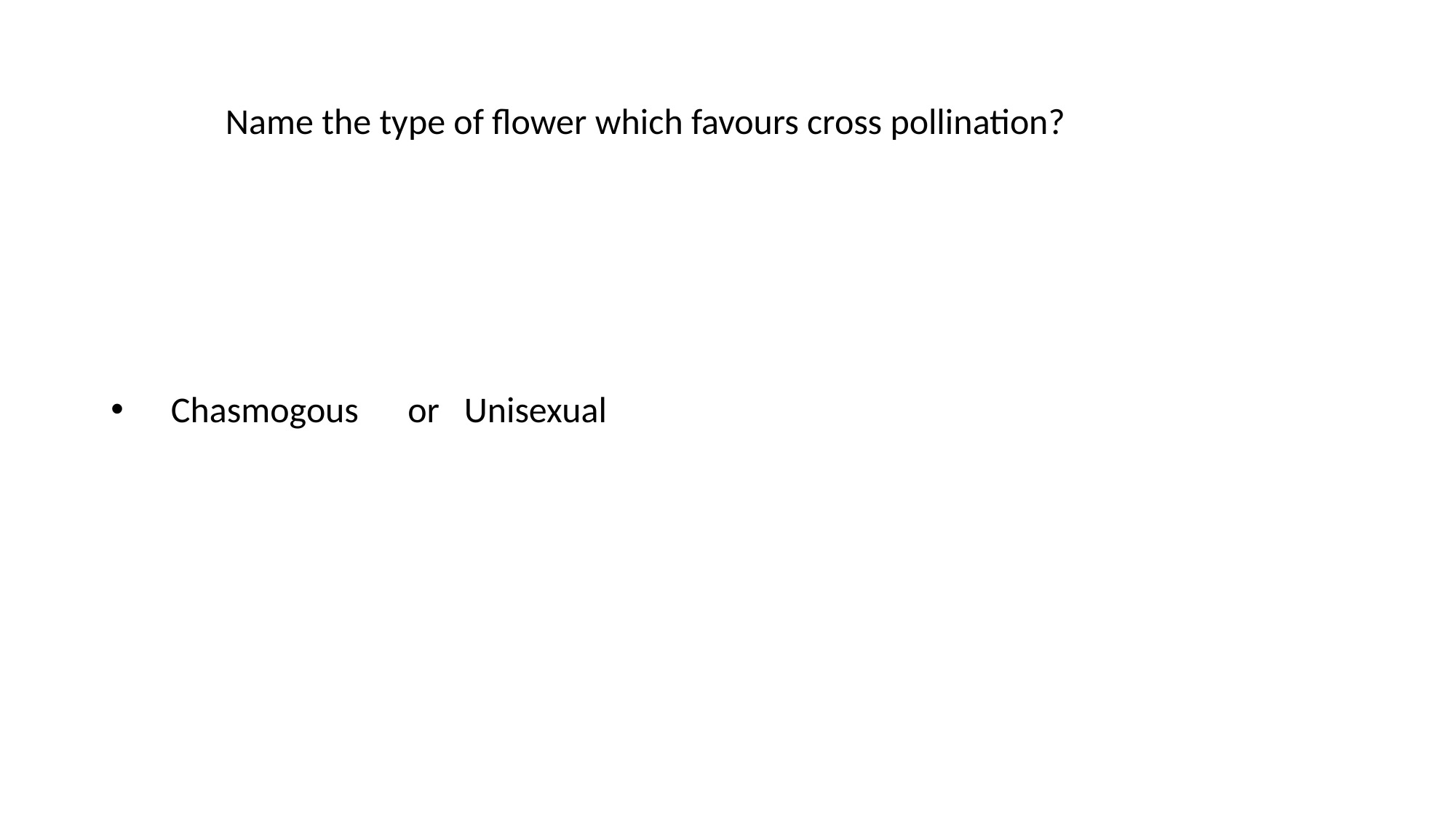

# Name the type of flower which favours cross pollination?

    Chasmogous      or   Unisexual